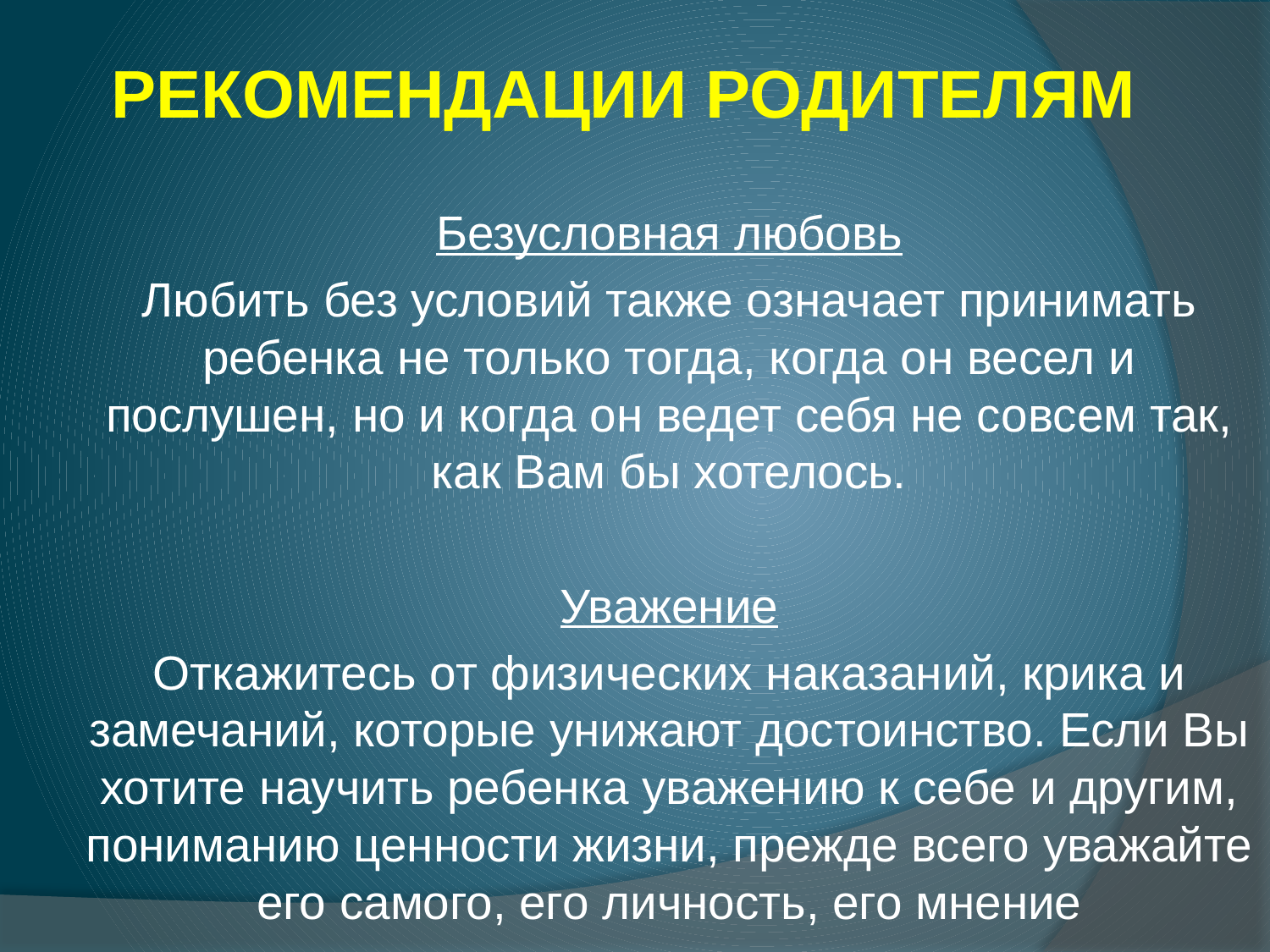

# РЕКОМЕНДАЦИИ РОДИТЕЛЯМ
Безусловная любовь
Любить без условий также означает принимать ребенка не только тогда, когда он весел и послушен, но и когда он ведет себя не совсем так, как Вам бы хотелось.

Уважение
Откажитесь от физических наказаний, крика и замечаний, которые унижают достоинство. Если Вы хотите научить ребенка уважению к себе и другим, пониманию ценности жизни, прежде всего уважайте его самого, его личность, его мнение